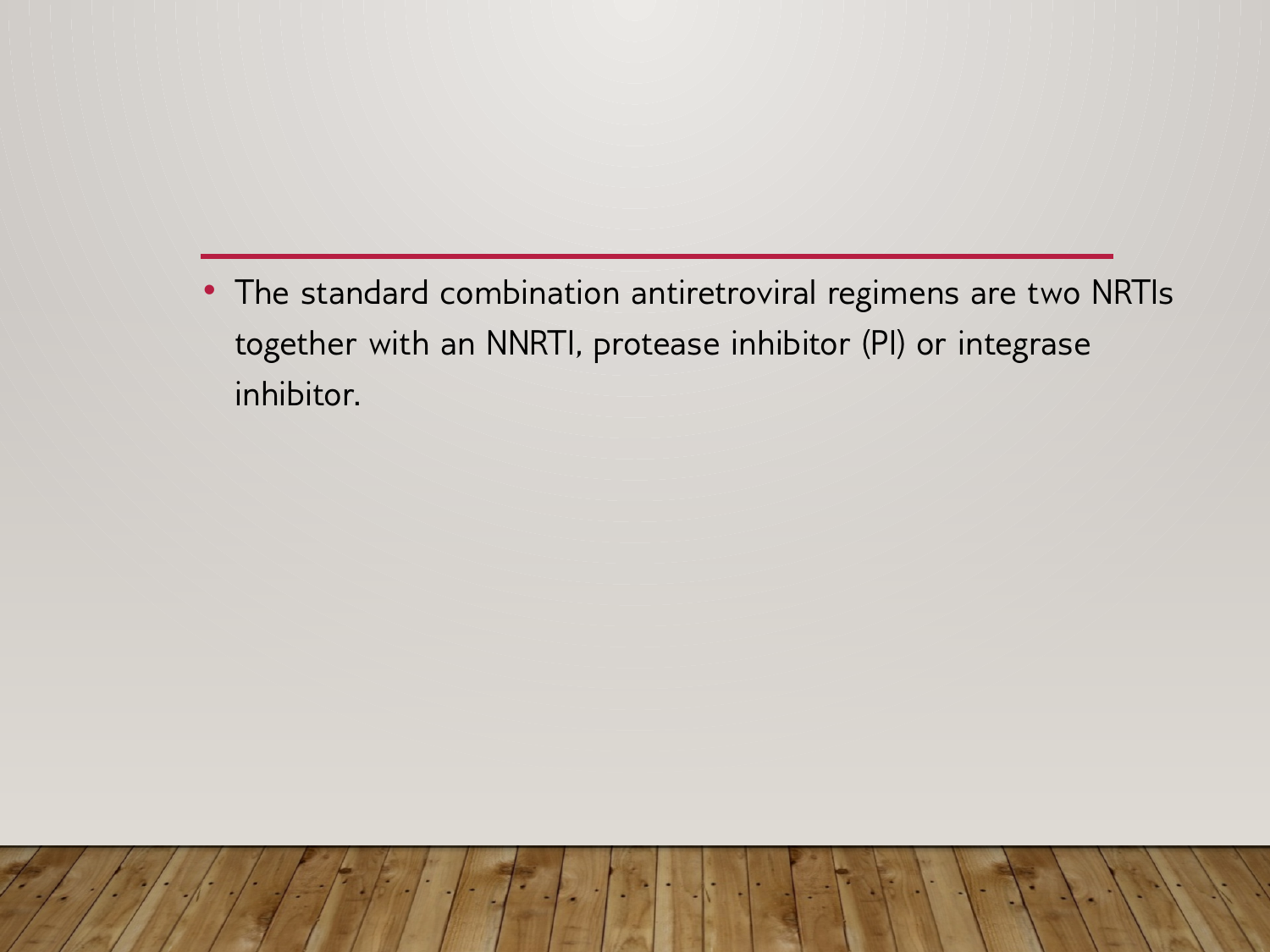

The standard combination antiretroviral regimens are two NRTIs together with an NNRTI, protease inhibitor (PI) or integrase inhibitor.